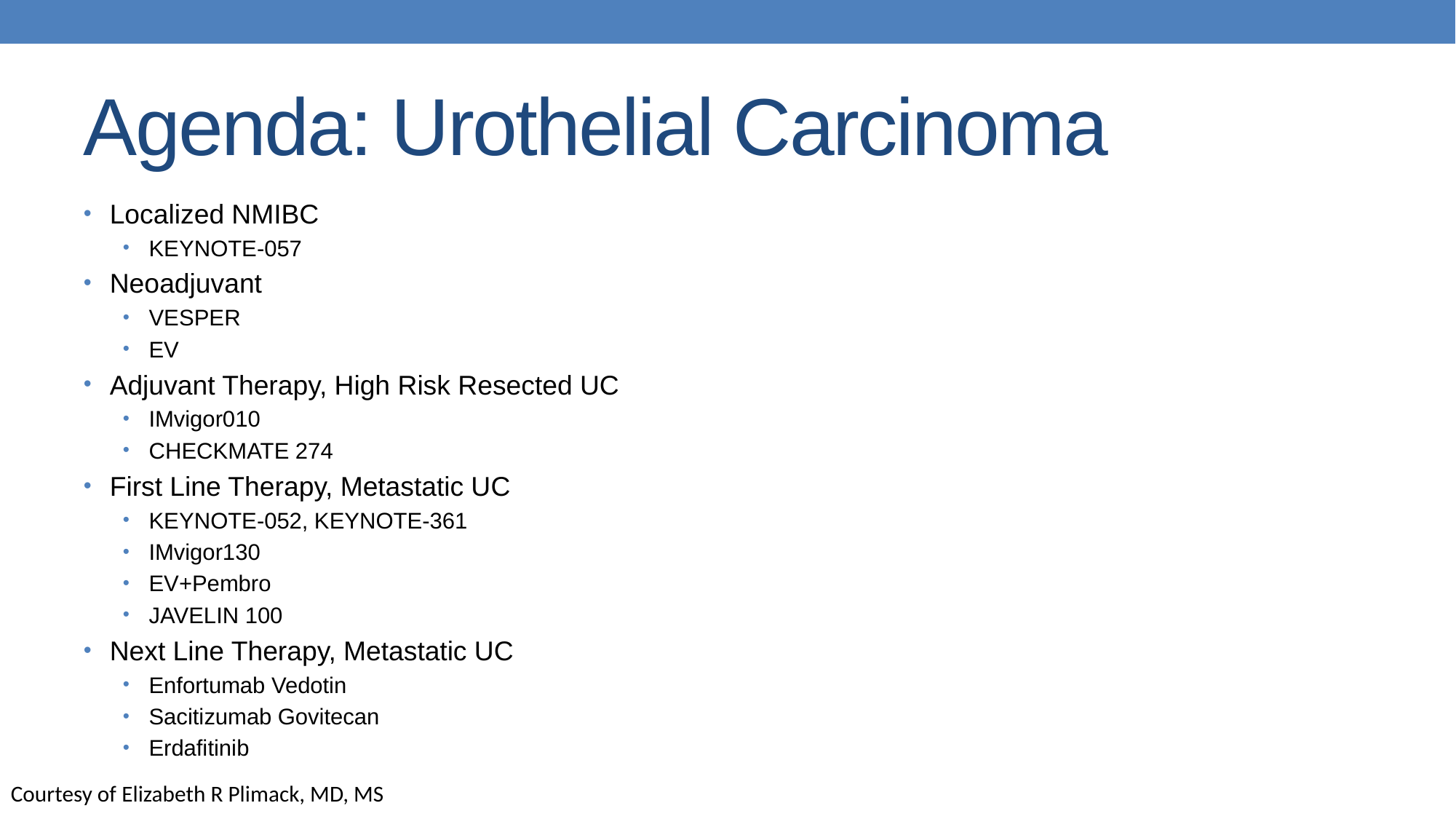

# Agenda: Urothelial Carcinoma
Localized NMIBC
KEYNOTE-057
Neoadjuvant
VESPER
EV
Adjuvant Therapy, High Risk Resected UC
IMvigor010
CHECKMATE 274
First Line Therapy, Metastatic UC
KEYNOTE-052, KEYNOTE-361
IMvigor130
EV+Pembro
JAVELIN 100
Next Line Therapy, Metastatic UC
Enfortumab Vedotin
Sacitizumab Govitecan
Erdafitinib

Courtesy of Elizabeth R Plimack, MD, MS